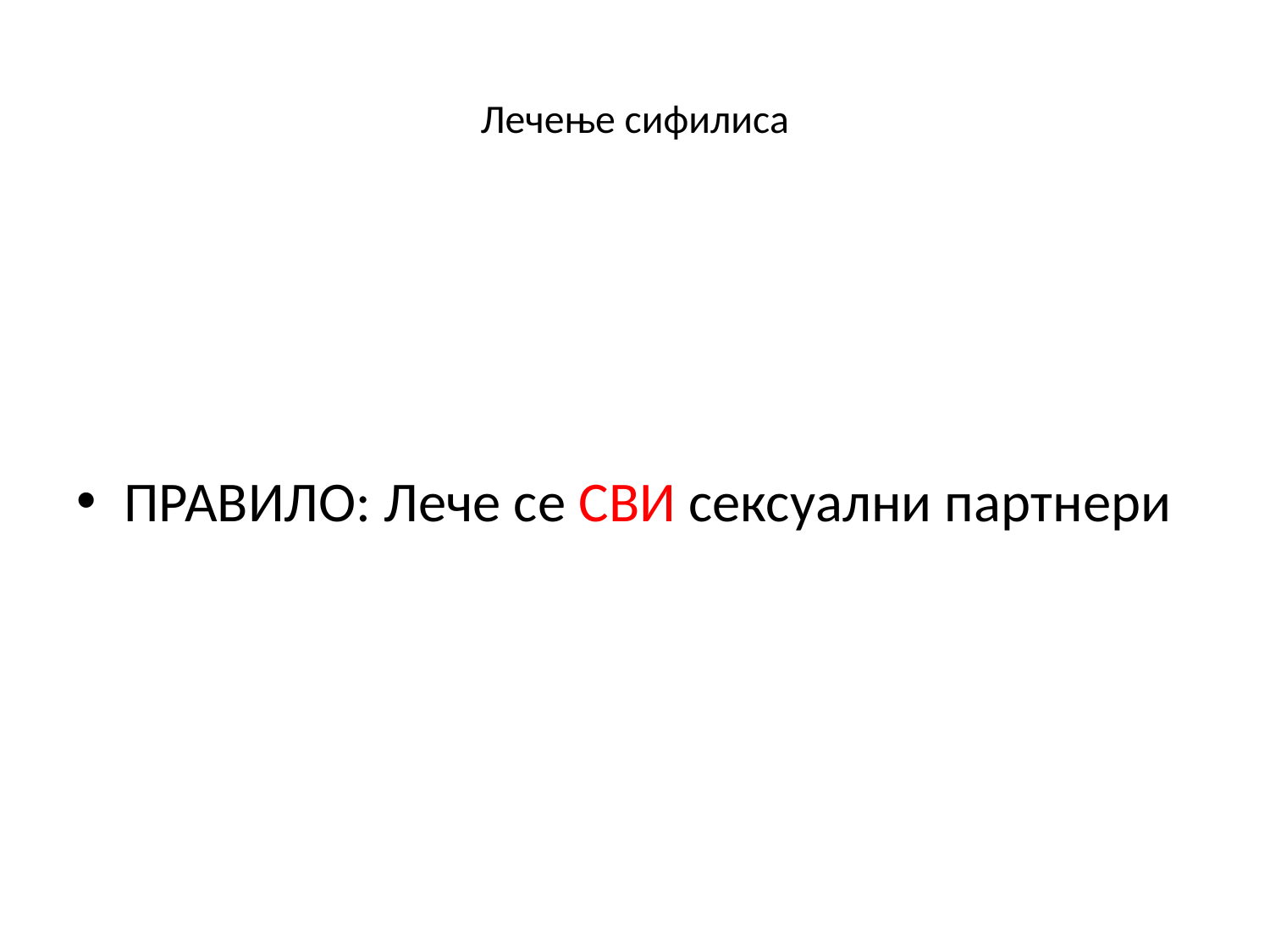

# Лечење сифилиса

ПРАВИЛО: Лече се СВИ сексуални партнери